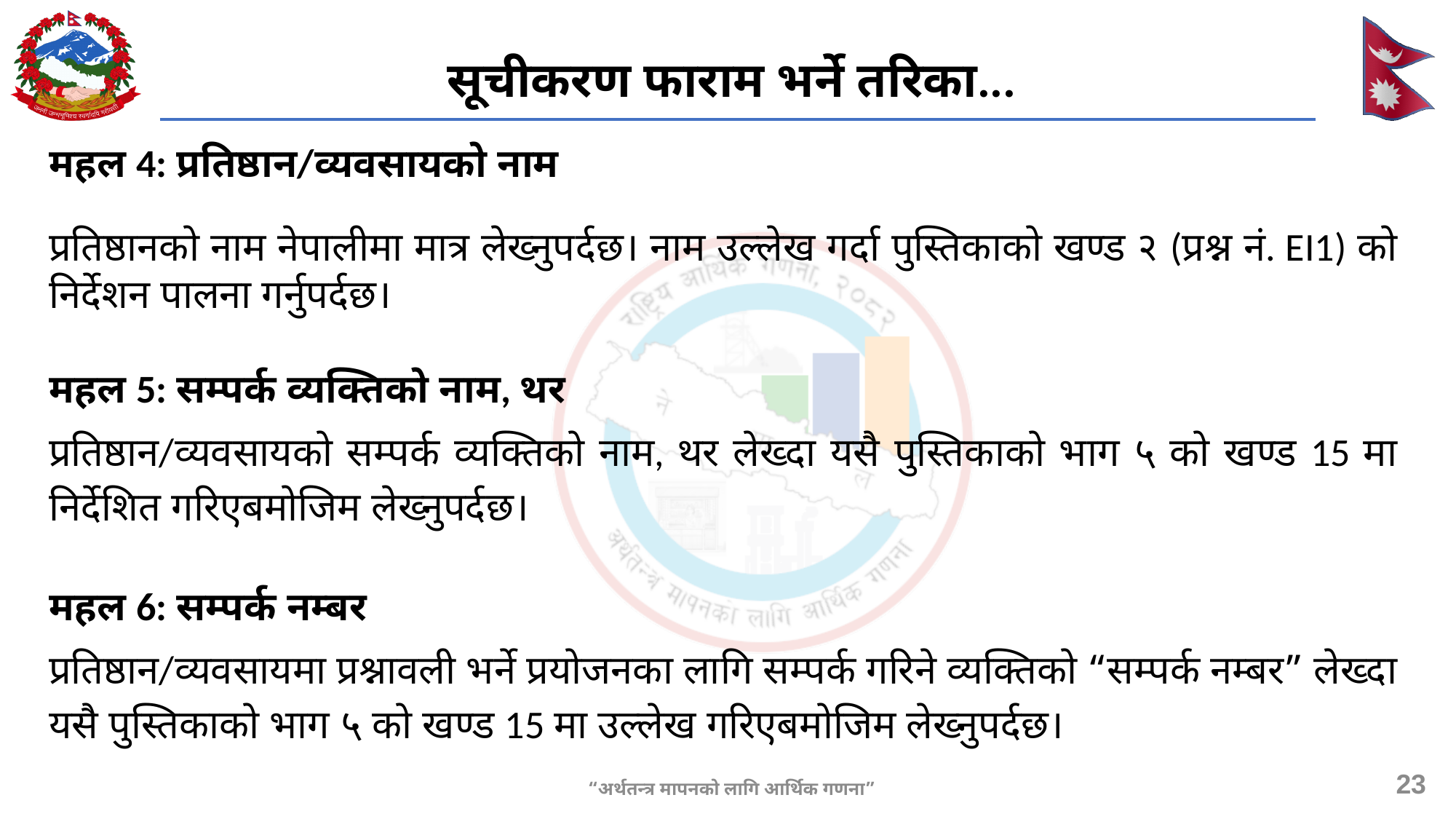

सूचीकरण फाराम भर्ने तरिका...
#
महल 4: प्रतिष्ठान/व्यवसायको नाम

प्रतिष्ठानको नाम नेपालीमा मात्र लेख्नुपर्दछ। नाम उल्लेख गर्दा पुस्तिकाको खण्ड २ (प्रश्न नं. EI1) को निर्देशन पालना गर्नुपर्दछ।

महल 5: सम्पर्क व्यक्तिको नाम, थर
प्रतिष्ठान/व्यवसायको सम्पर्क व्यक्तिको नाम, थर लेख्दा यसै पुस्तिकाको भाग ५ को खण्ड 15 मा निर्देशित गरिएबमोजिम लेख्नुपर्दछ।

महल 6: सम्पर्क नम्बर
प्रतिष्ठान/व्यवसायमा प्रश्नावली भर्ने प्रयोजनका लागि सम्पर्क गरिने व्यक्तिको “सम्पर्क नम्बर” लेख्दा यसै पुस्तिकाको भाग ५ को खण्ड 15 मा उल्लेख गरिएबमोजिम लेख्नुपर्दछ।
23
“अर्थतन्त्र मापनको लागि आर्थिक गणना”